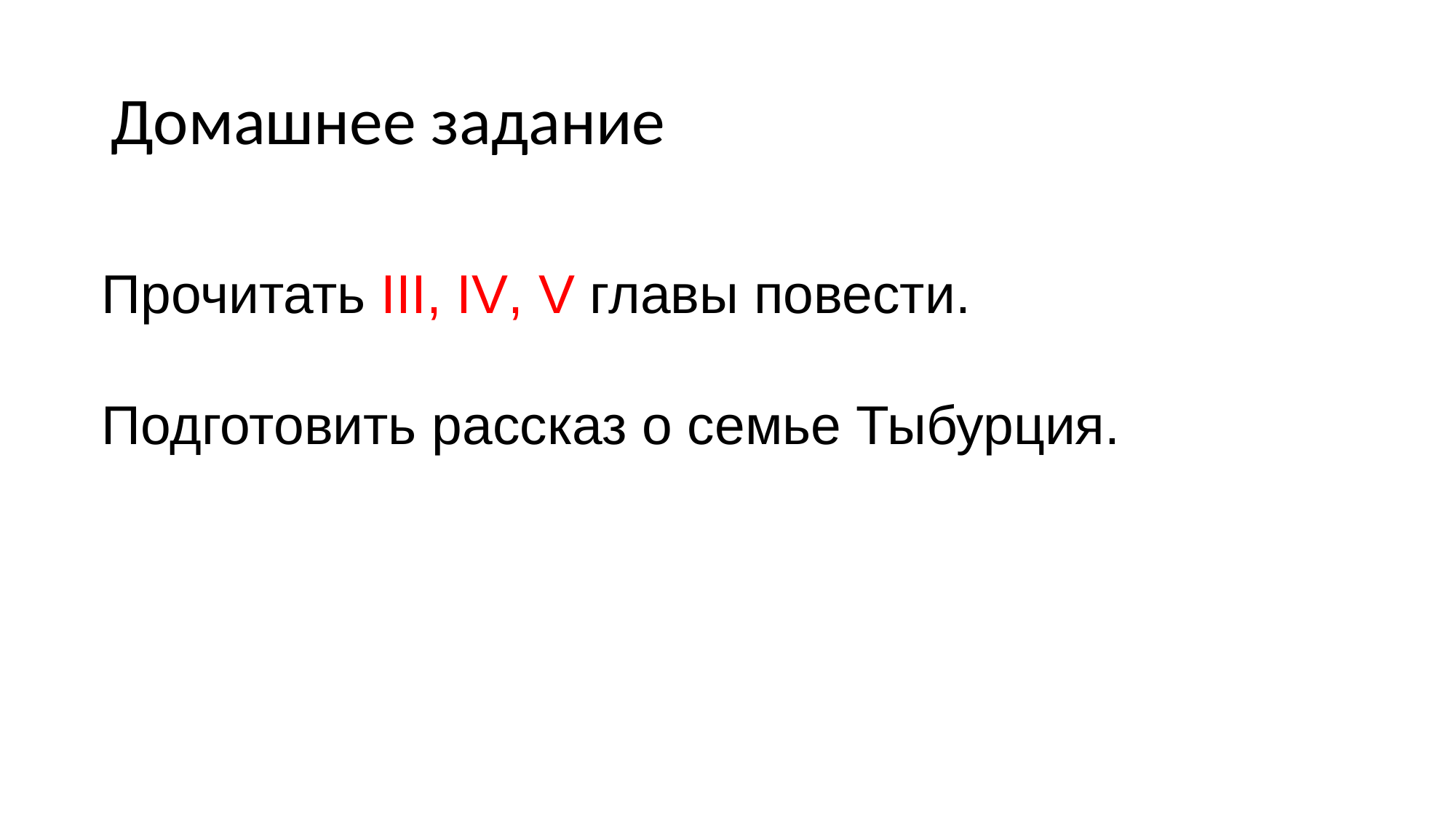

# Домашнее задание
Прочитать III, IV, V главы повести.

Подготовить рассказ о семье Тыбурция.